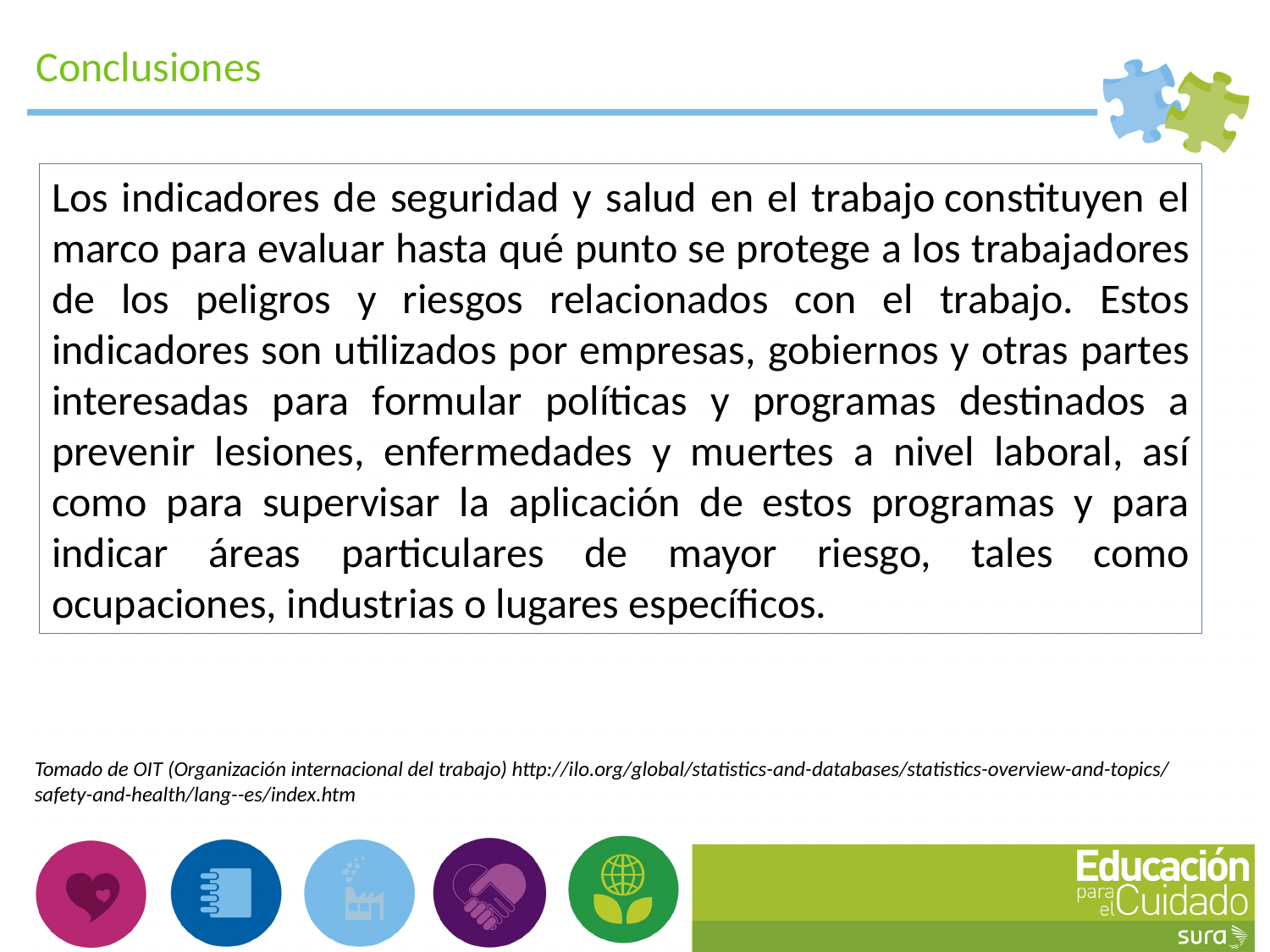

Conclusiones
Los indicadores de seguridad y salud en el trabajo constituyen el marco para evaluar hasta qué punto se protege a los trabajadores de los peligros y riesgos relacionados con el trabajo. Estos indicadores son utilizados por empresas, gobiernos y otras partes interesadas para formular políticas y programas destinados a prevenir lesiones, enfermedades y muertes a nivel laboral, así como para supervisar la aplicación de estos programas y para indicar áreas particulares de mayor riesgo, tales como ocupaciones, industrias o lugares específicos.
Tomado de OIT (Organización internacional del trabajo) http://ilo.org/global/statistics-and-databases/statistics-overview-and-topics/safety-and-health/lang--es/index.htm